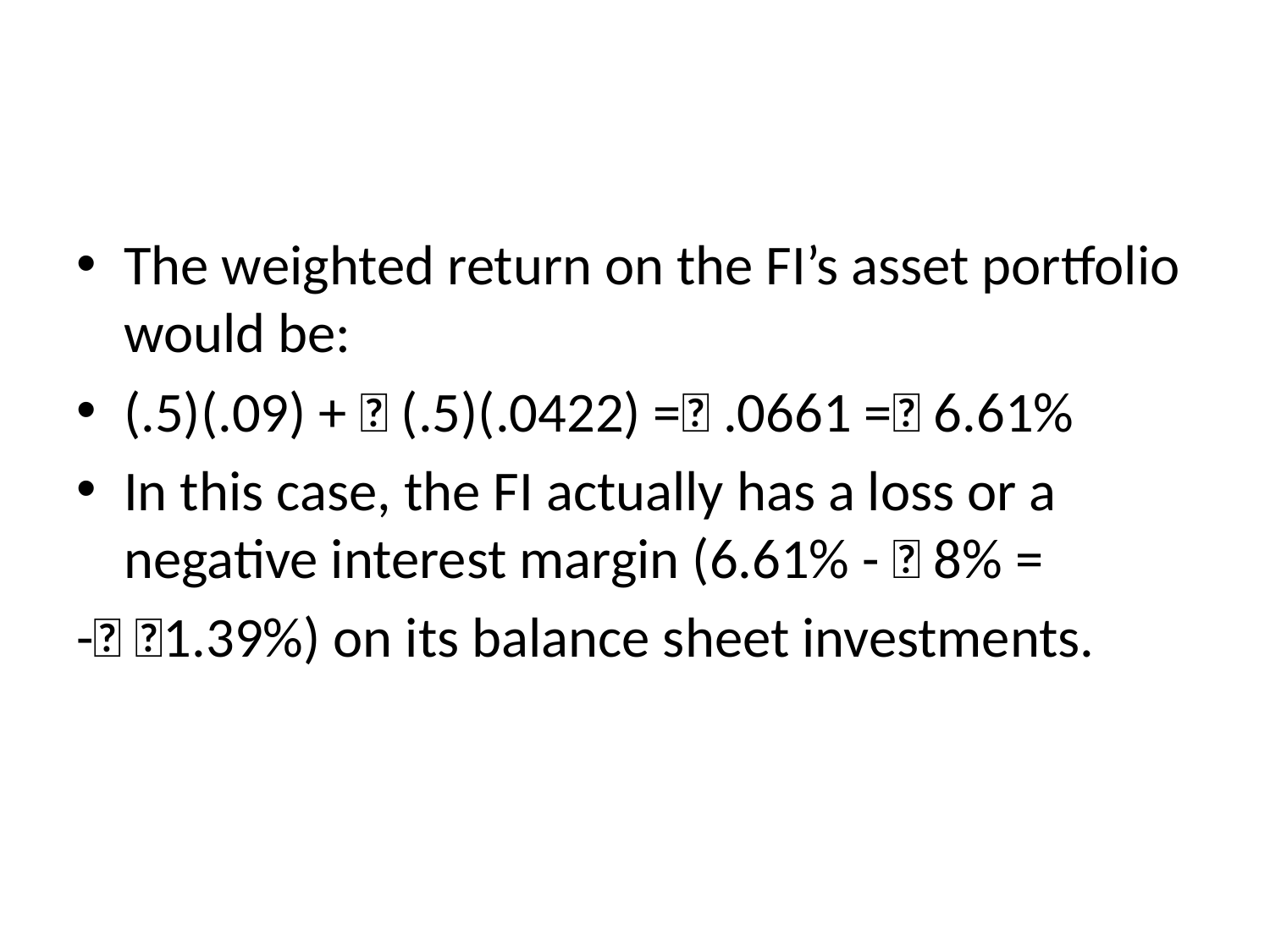

#
The weighted return on the FI’s asset portfolio would be:
(.5)(.09) + 􏰃 (.5)(.0422) =􏰁 .0661 =􏰁 6.61%
In this case, the FI actually has a loss or a negative interest margin (6.61% - 􏰂 8% =
-􏰁 􏰂1.39%) on its balance sheet investments.